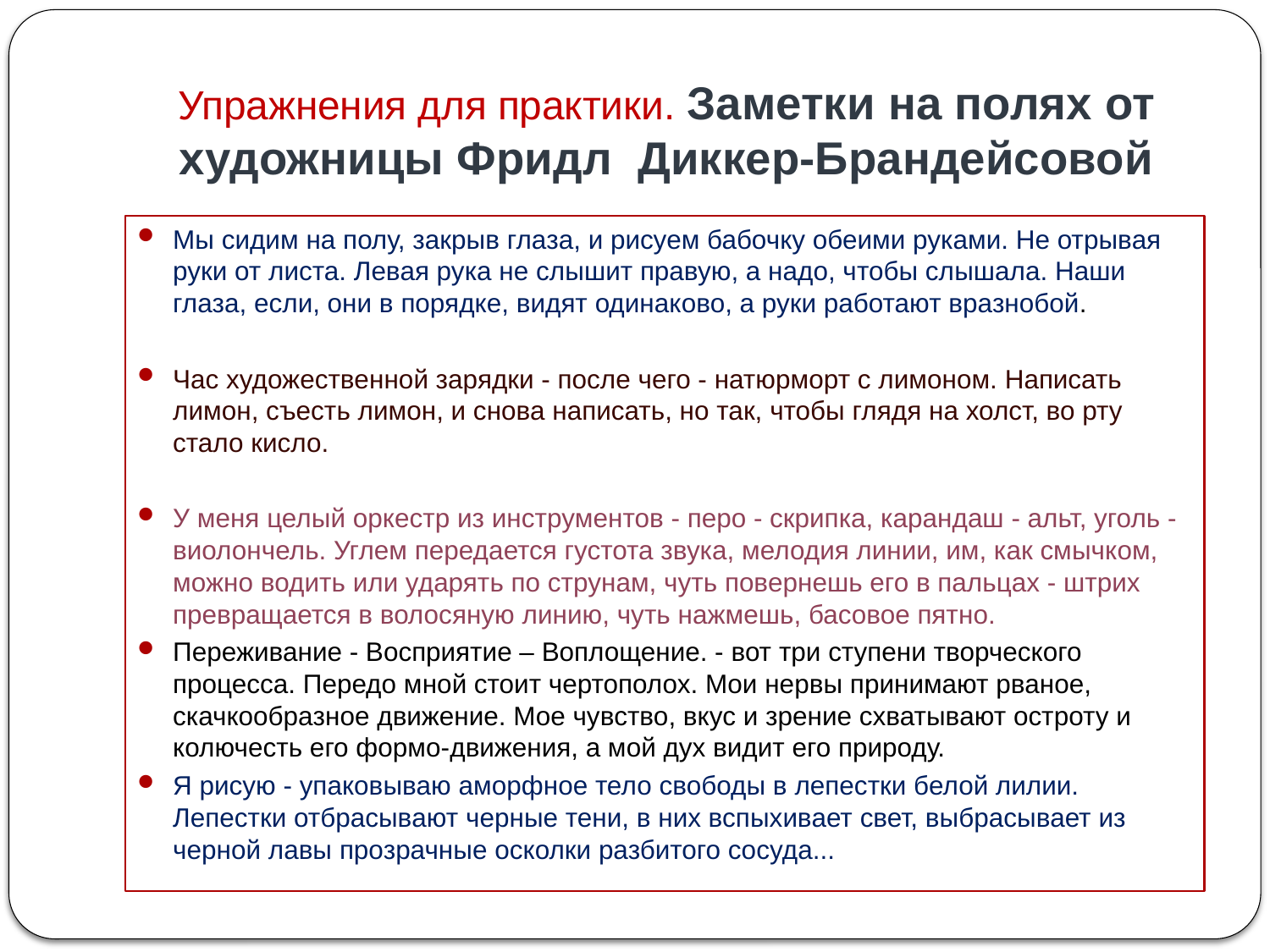

# Упражнения для практики. Заметки на полях от художницы Фридл  Диккер-Брандейсовой
Мы сидим на полу, закрыв глаза, и рисуем бабочку обеими руками. Не отрывая руки от листа. Левая рука не слышит правую, а надо, чтобы слышала. Наши глаза, если, они в порядке, видят одинаково, а руки работают вразнобой.

Час художественной зарядки - после чего - натюрморт с лимоном. Написать лимон, съесть лимон, и снова написать, но так, чтобы глядя на холст, во рту стало кисло.

У меня целый оркестр из инструментов - перо - скрипка, карандаш - альт, уголь - виолончель. Углем передается густота звука, мелодия линии, им, как смычком, можно водить или ударять по струнам, чуть повернешь его в пальцах - штрих превращается в волосяную линию, чуть нажмешь, басовое пятно.
Переживание - Восприятие – Воплощение. - вот три ступени творческого процесса. Передо мной стоит чертополох. Мои нервы принимают рваное, скачкообразное движение. Мое чувство, вкус и зрение схватывают остроту и колючесть его формо-движения, а мой дух видит его природу.
Я рисую - упаковываю аморфное тело свободы в лепестки белой лилии. Лепестки отбрасывают черные тени, в них вспыхивает свет, выбрасывает из черной лавы прозрачные осколки разбитого сосуда...